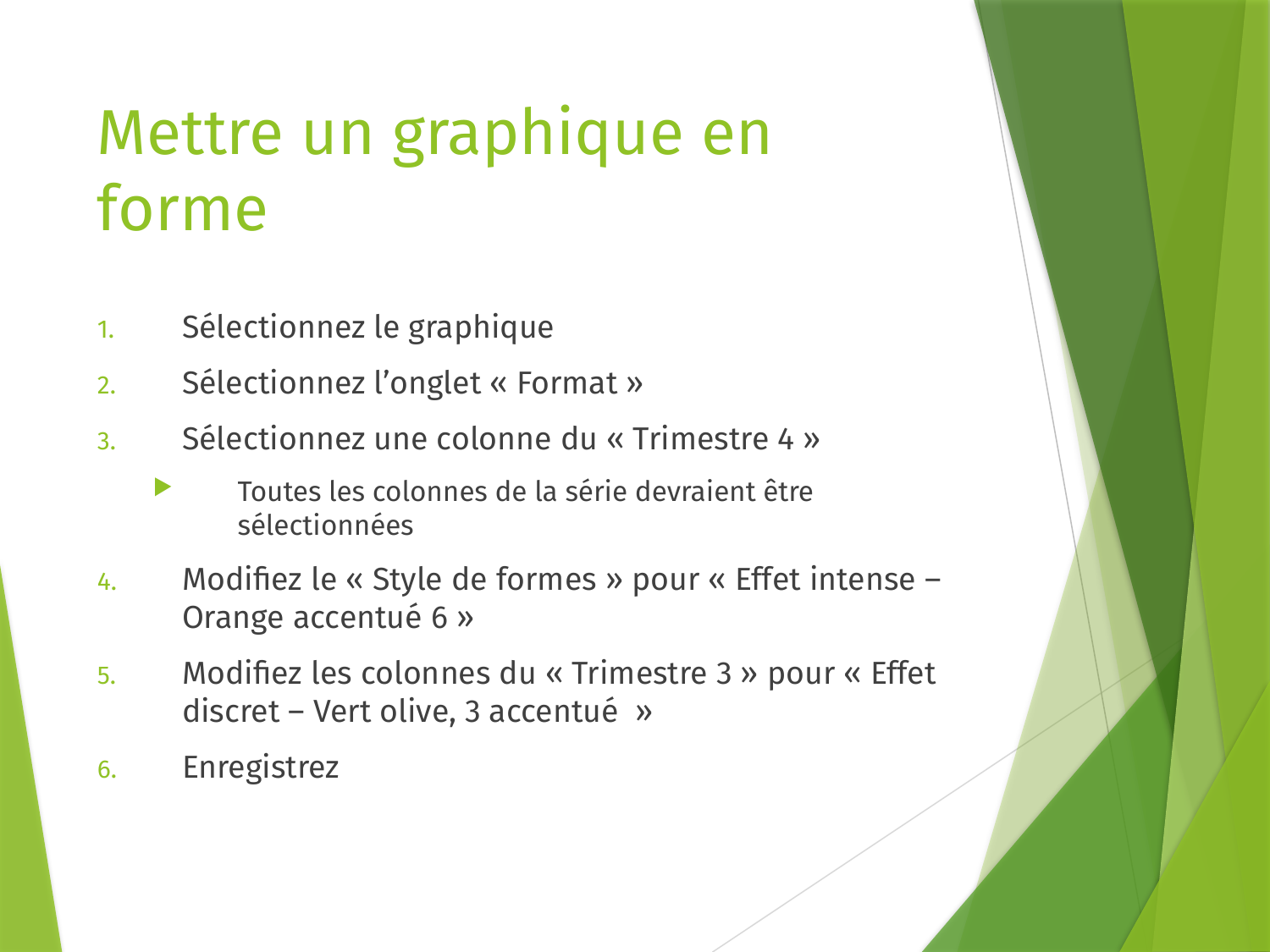

# Mettre un graphique en forme
Sélectionnez le graphique
Sélectionnez l’onglet « Format »
Sélectionnez une colonne du « Trimestre 4 »
Toutes les colonnes de la série devraient être sélectionnées
Modifiez le « Style de formes » pour « Effet intense – Orange accentué 6 »
Modifiez les colonnes du « Trimestre 3 » pour « Effet discret – Vert olive, 3 accentué  »
Enregistrez